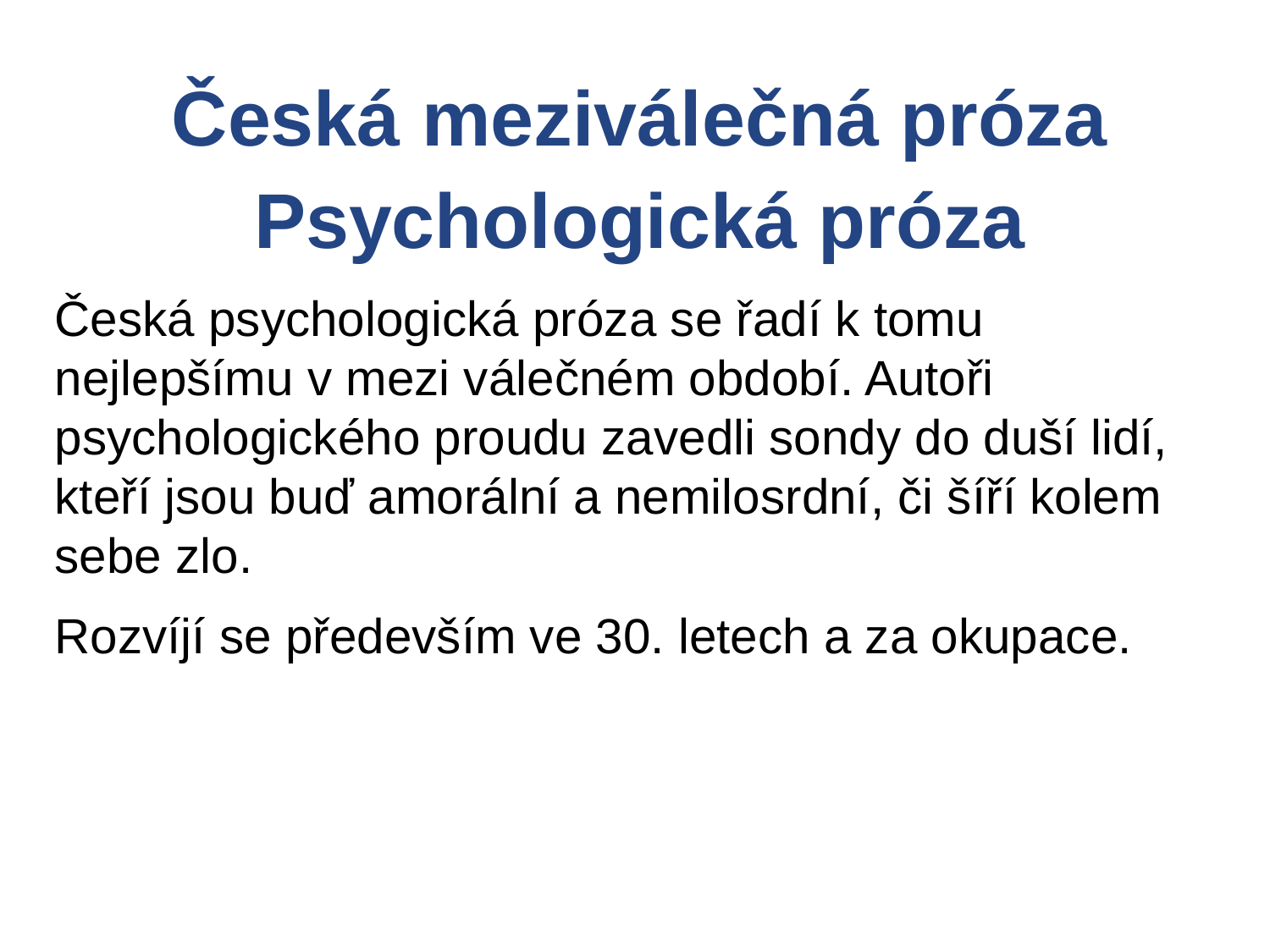

Česká meziválečná próza
Psychologická próza
Česká psychologická próza se řadí k tomu nejlepšímu v mezi válečném období. Autoři psychologického proudu zavedli sondy do duší lidí, kteří jsou buď amorální a nemilosrdní, či šíří kolem sebe zlo.
Rozvíjí se především ve 30. letech a za okupace.